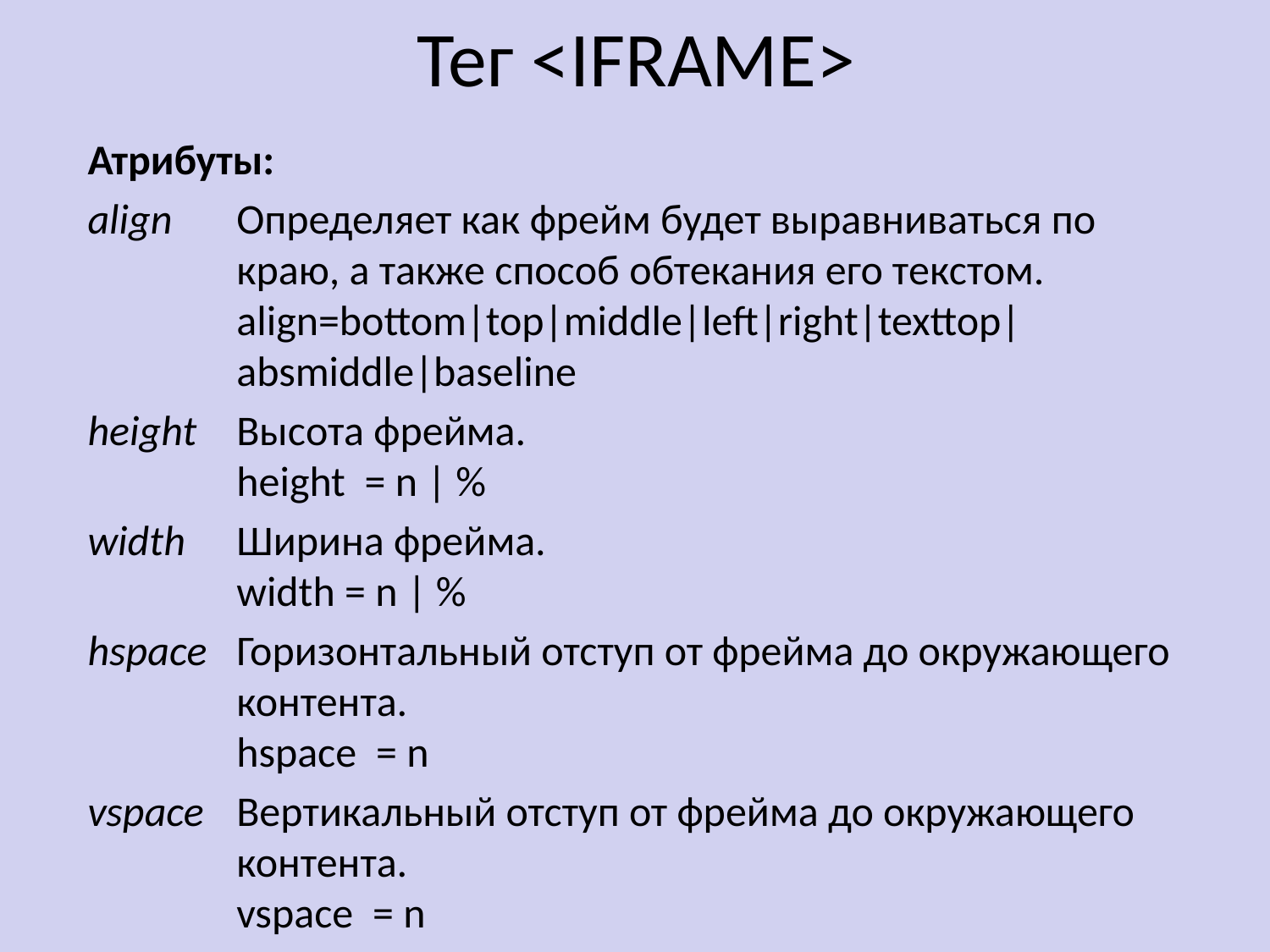

# Тег <IFRAME>
Атрибуты:
align 	Определяет как фрейм будет выравниваться по краю, а также способ обтекания его текстом.
align=bottom|top|middle|left|right|texttop|absmiddle|baseline
height 	Высота фрейма.
height  = n | %
width 	Ширина фрейма.
width = n | %
hspace 	Горизонтальный отступ от фрейма до окружающего контента.
hspace  = n
vspace 	Вертикальный отступ от фрейма до окружающего контента.
vspace  = n